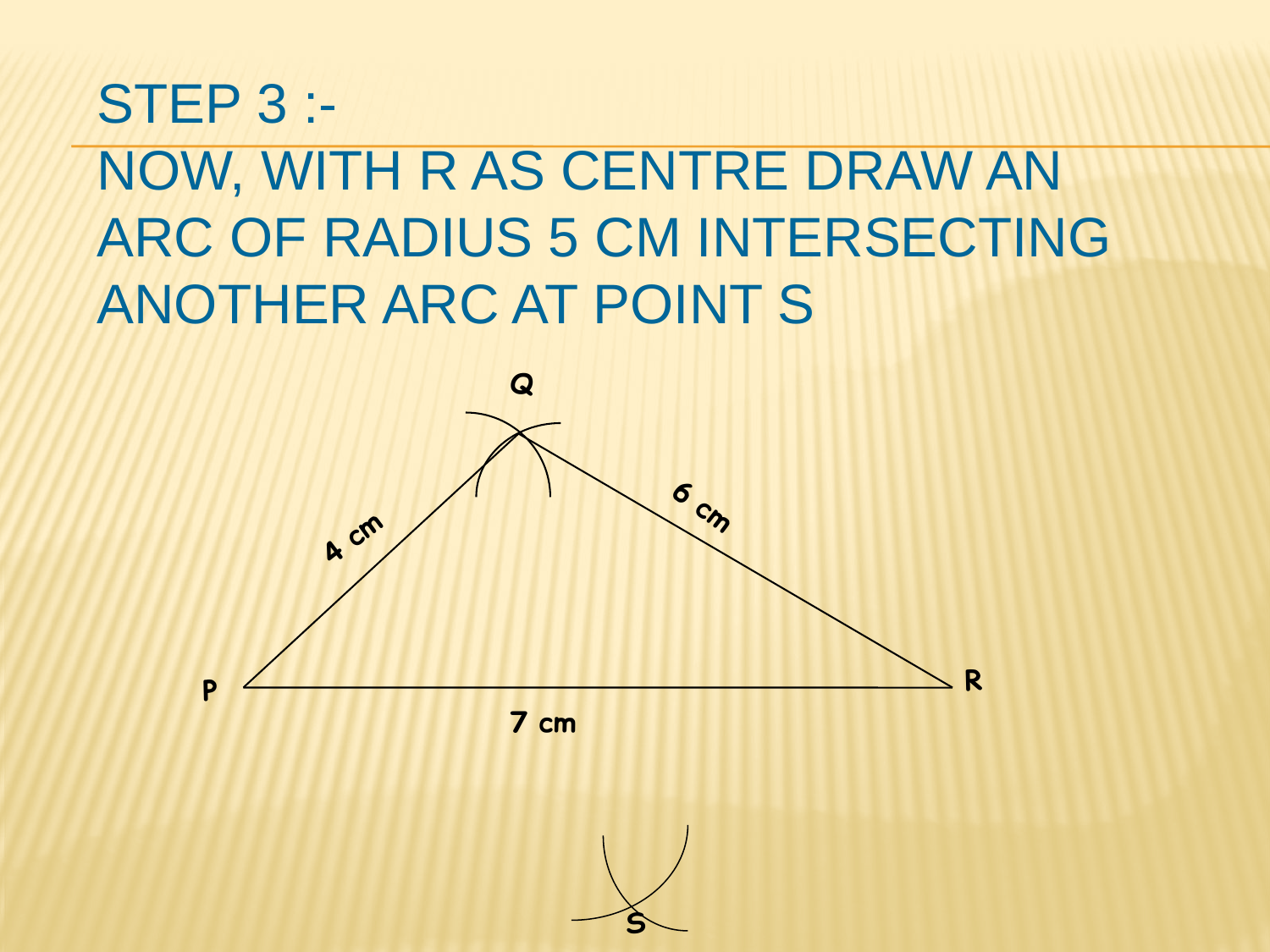

# Step 3 :- Now, with R as centre draw an arc of radius 5 cm intersecting another arc at point S
Q

6 cm
 4 cm
R
P

7 cm

S